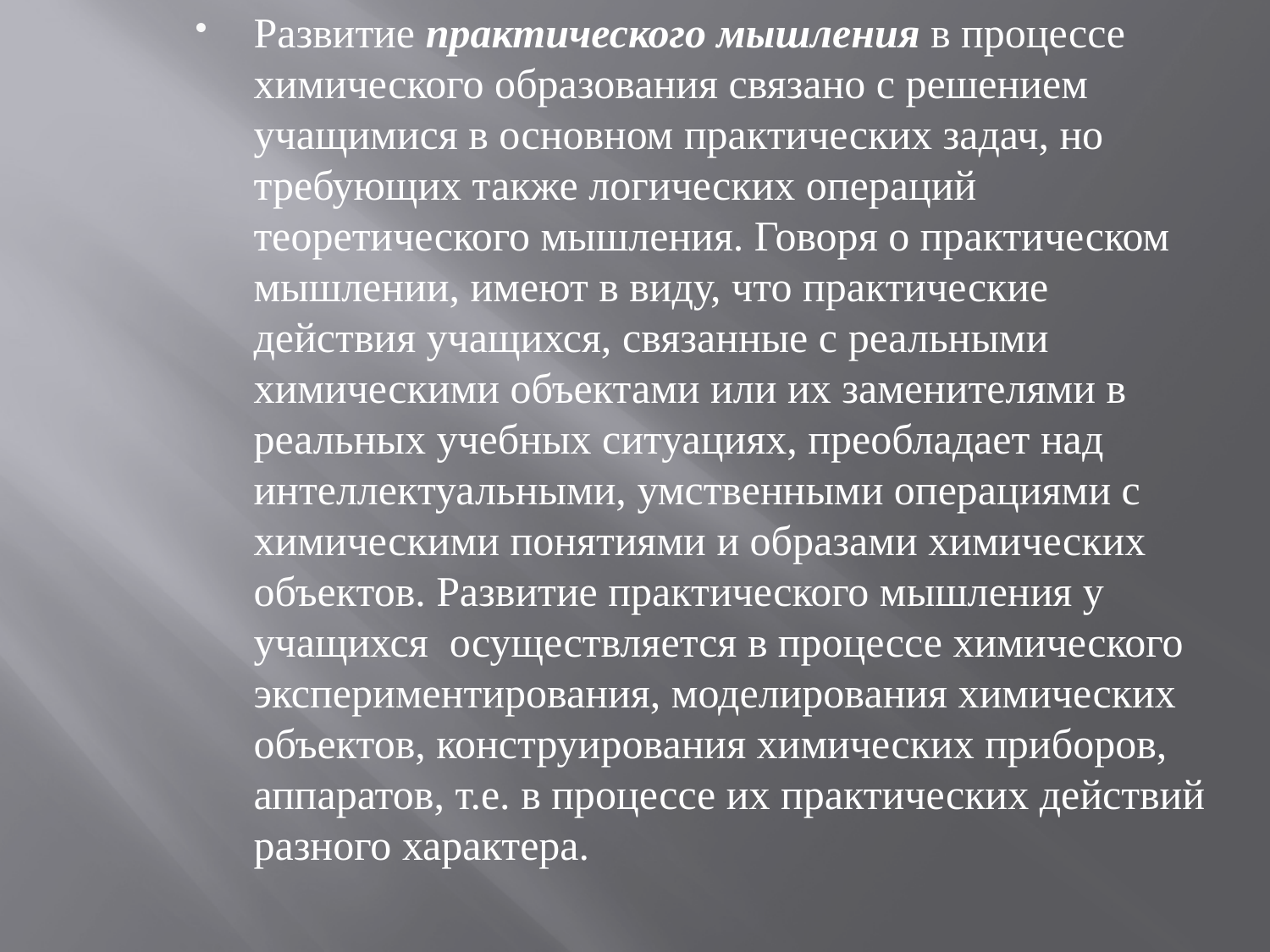

Развитие практического мышления в процессе химического образования связано с решением учащимися в основном практических задач, но требующих также логических операций теоретического мышления. Говоря о практическом мышлении, имеют в виду, что практические  действия учащихся, связанные с реальными химическими объектами или их заменителями в реальных учебных ситуациях, преобладает над интеллектуальными, умственными операциями с химическими понятиями и образами химических объектов. Развитие практического мышления у учащихся  осуществляется в процессе химического экспериментирования, моделирования химических объектов, конструирования химических приборов, аппаратов, т.е. в процессе их практических действий разного характера.